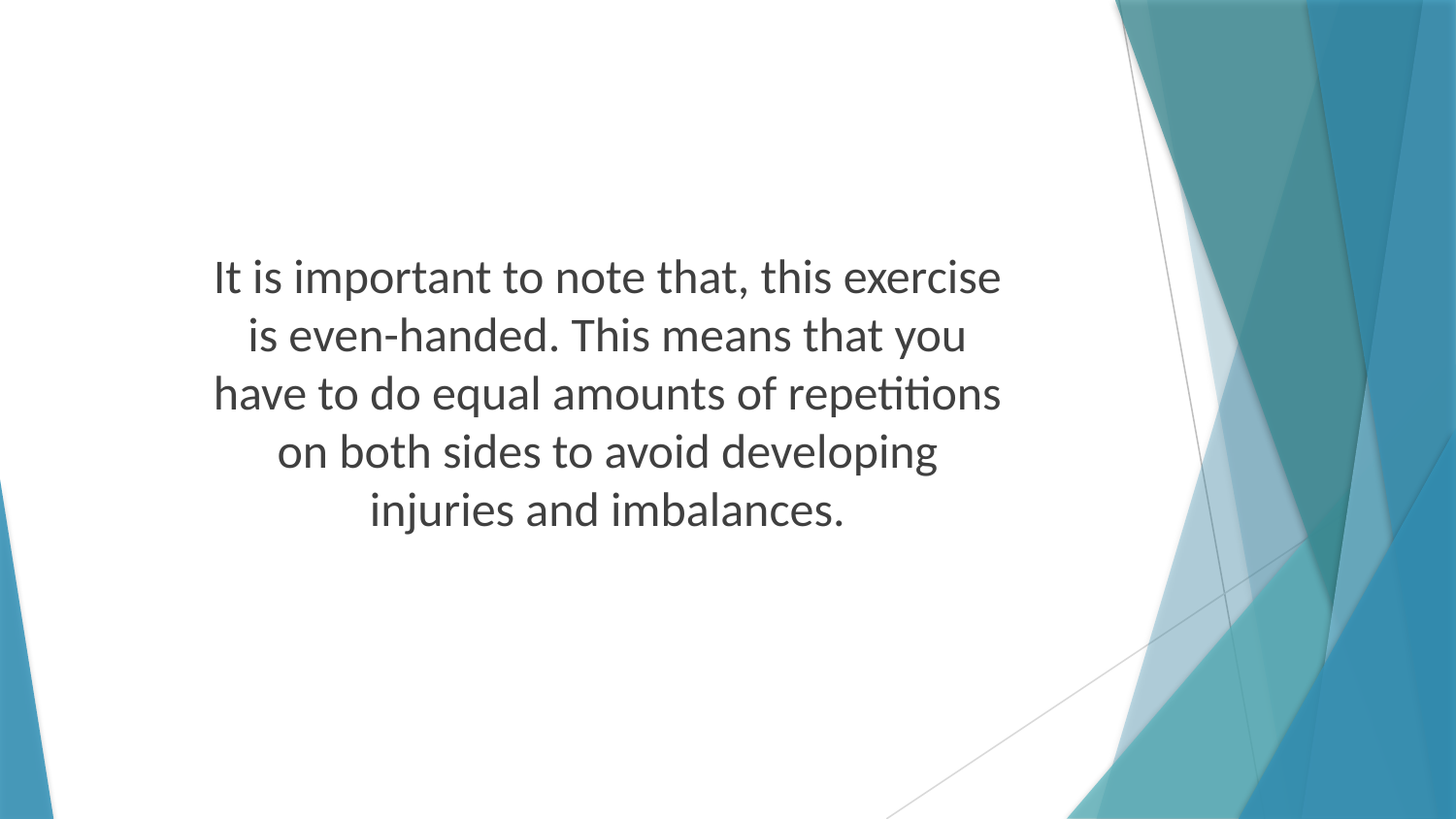

It is important to note that, this exercise is even-handed. This means that you have to do equal amounts of repetitions on both sides to avoid developing injuries and imbalances.